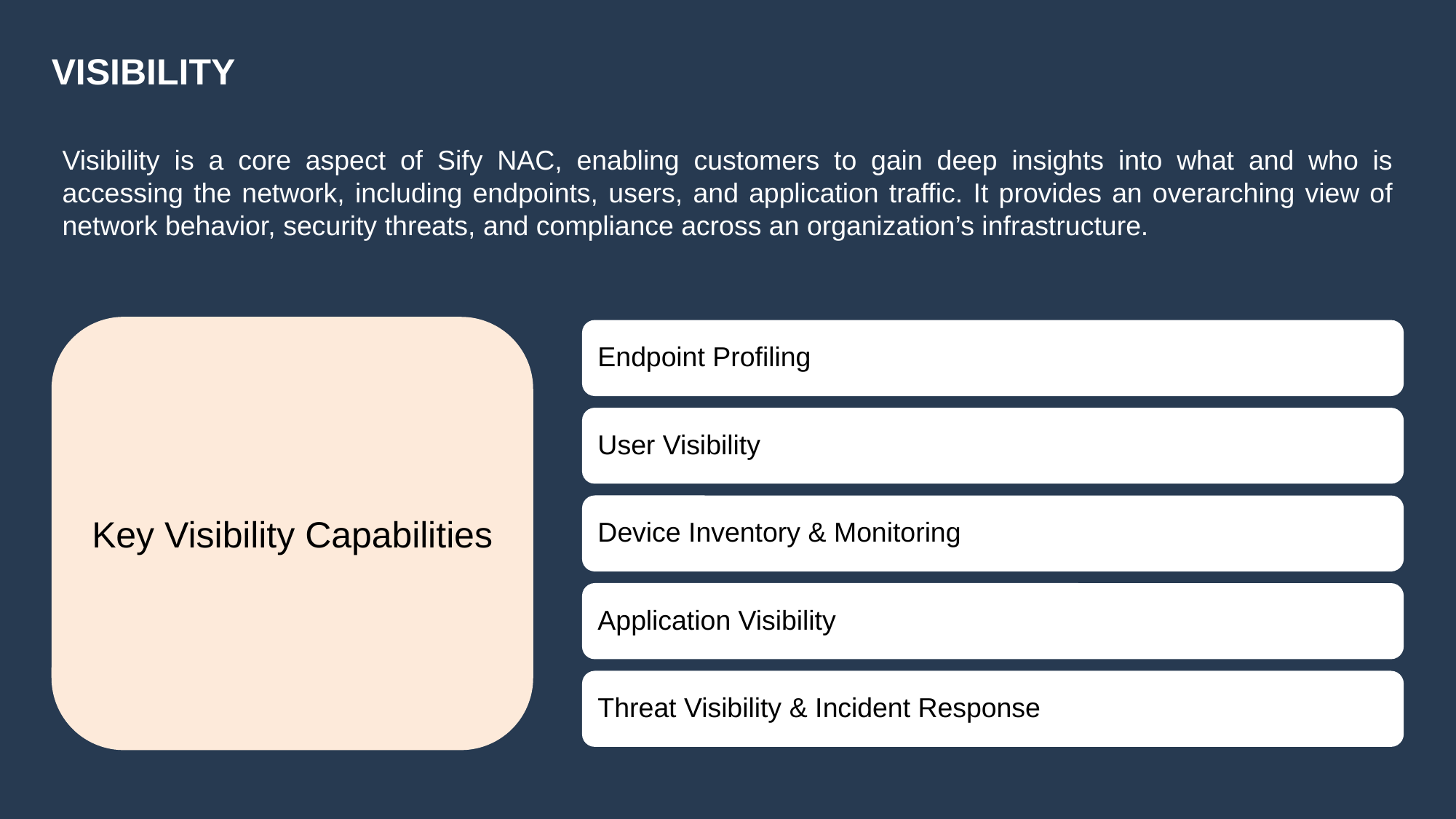

# Visibility
Visibility is a core aspect of Sify NAC, enabling customers to gain deep insights into what and who is accessing the network, including endpoints, users, and application traffic. It provides an overarching view of network behavior, security threats, and compliance across an organization’s infrastructure.
Key Visibility Capabilities
Endpoint Profiling
User Visibility
Device Inventory & Monitoring
Application Visibility
Threat Visibility & Incident Response